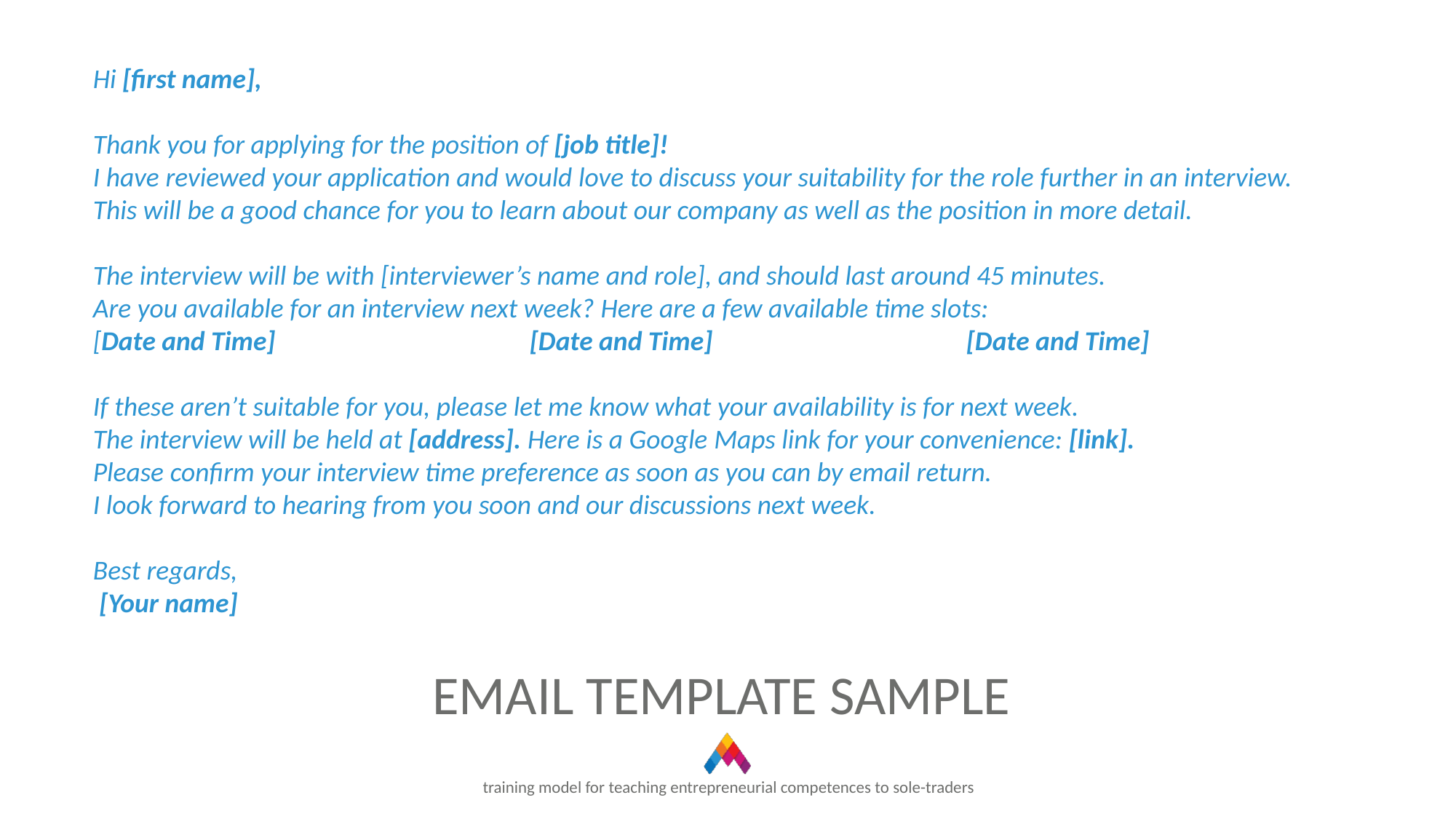

Hi [first name],

Thank you for applying for the position of [job title]!
I have reviewed your application and would love to discuss your suitability for the role further in an interview.
This will be a good chance for you to learn about our company as well as the position in more detail.

The interview will be with [interviewer’s name and role], and should last around 45 minutes.
Are you available for an interview next week? Here are a few available time slots:
[Date and Time]			[Date and Time]			[Date and Time]

If these aren’t suitable for you, please let me know what your availability is for next week.
The interview will be held at [address]. Here is a Google Maps link for your convenience: [link].
Please confirm your interview time preference as soon as you can by email return.
I look forward to hearing from you soon and our discussions next week.

Best regards,
 [Your name]
EMAIL TEMPLATE SAMPLE